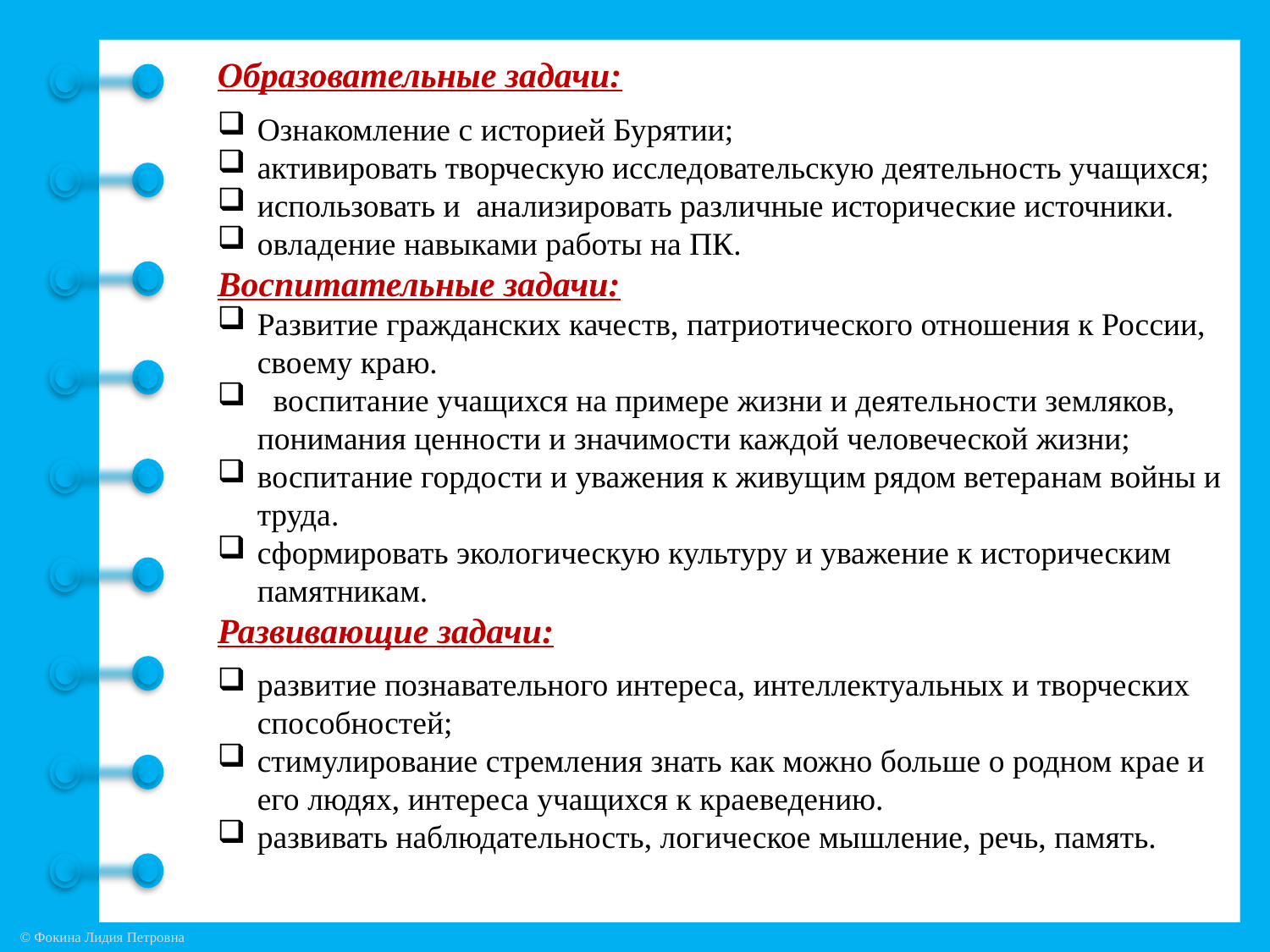

Образовательные задачи:
Ознакомление с историей Бурятии;
активировать творческую исследовательскую деятельность учащихся;
использовать и  анализировать различные исторические источники.
овладение навыками работы на ПК.
Воспитательные задачи:
Развитие гражданских качеств, патриотического отношения к России, своему краю.
  воспитание учащихся на примере жизни и деятельности земляков, понимания ценности и значимости каждой человеческой жизни;
воспитание гордости и уважения к живущим рядом ветеранам войны и труда.
сформировать экологическую культуру и уважение к историческим памятникам.
Развивающие задачи:
развитие познавательного интереса, интеллектуальных и творческих способностей;
стимулирование стремления знать как можно больше о родном крае и его людях, интереса учащихся к краеведению.
развивать наблюдательность, логическое мышление, речь, память.